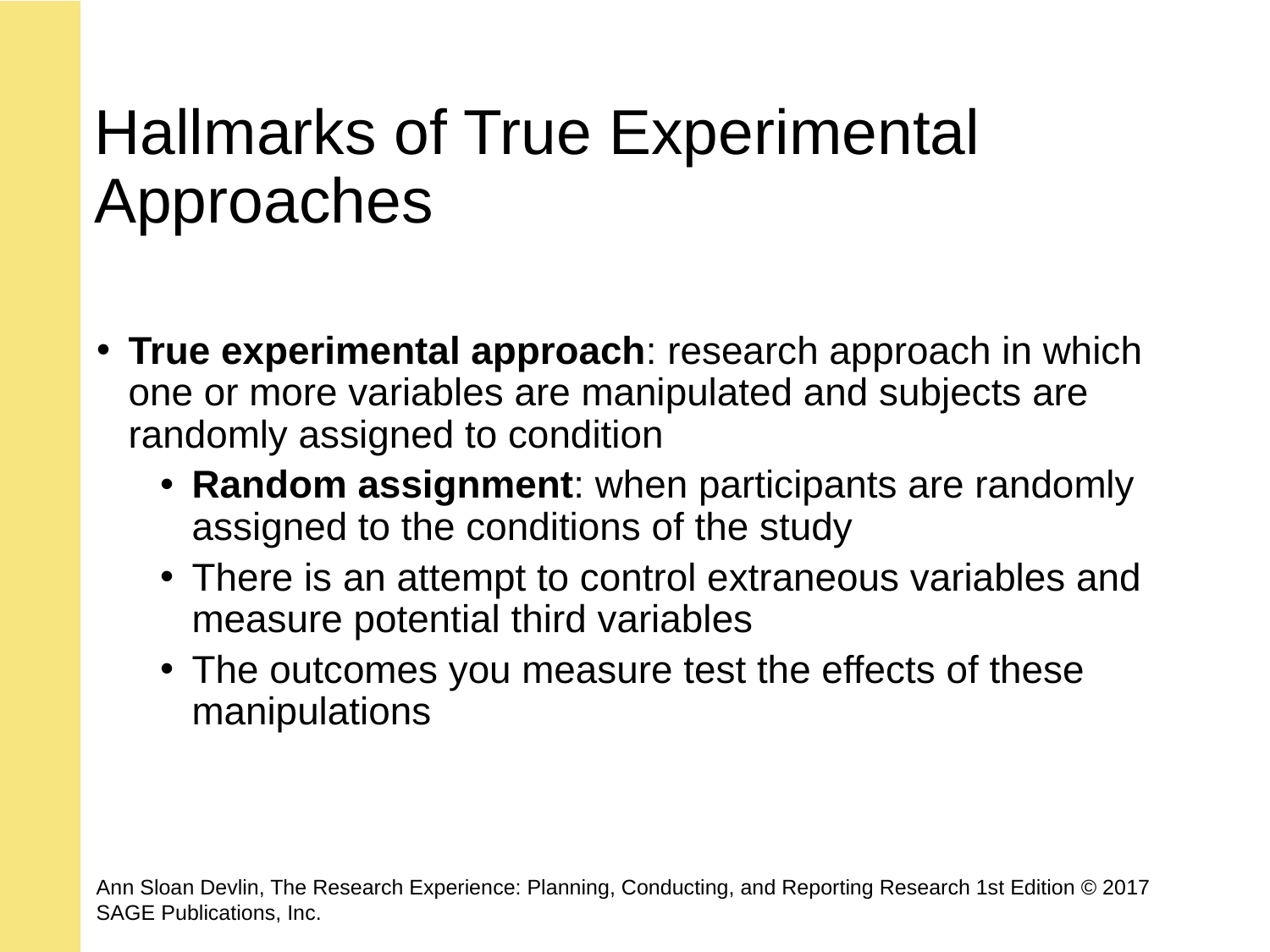

# Hallmarks of True Experimental Approaches
True experimental approach: research approach in which one or more variables are manipulated and subjects are randomly assigned to condition
Random assignment: when participants are randomly assigned to the conditions of the study
There is an attempt to control extraneous variables and measure potential third variables
The outcomes you measure test the effects of these manipulations